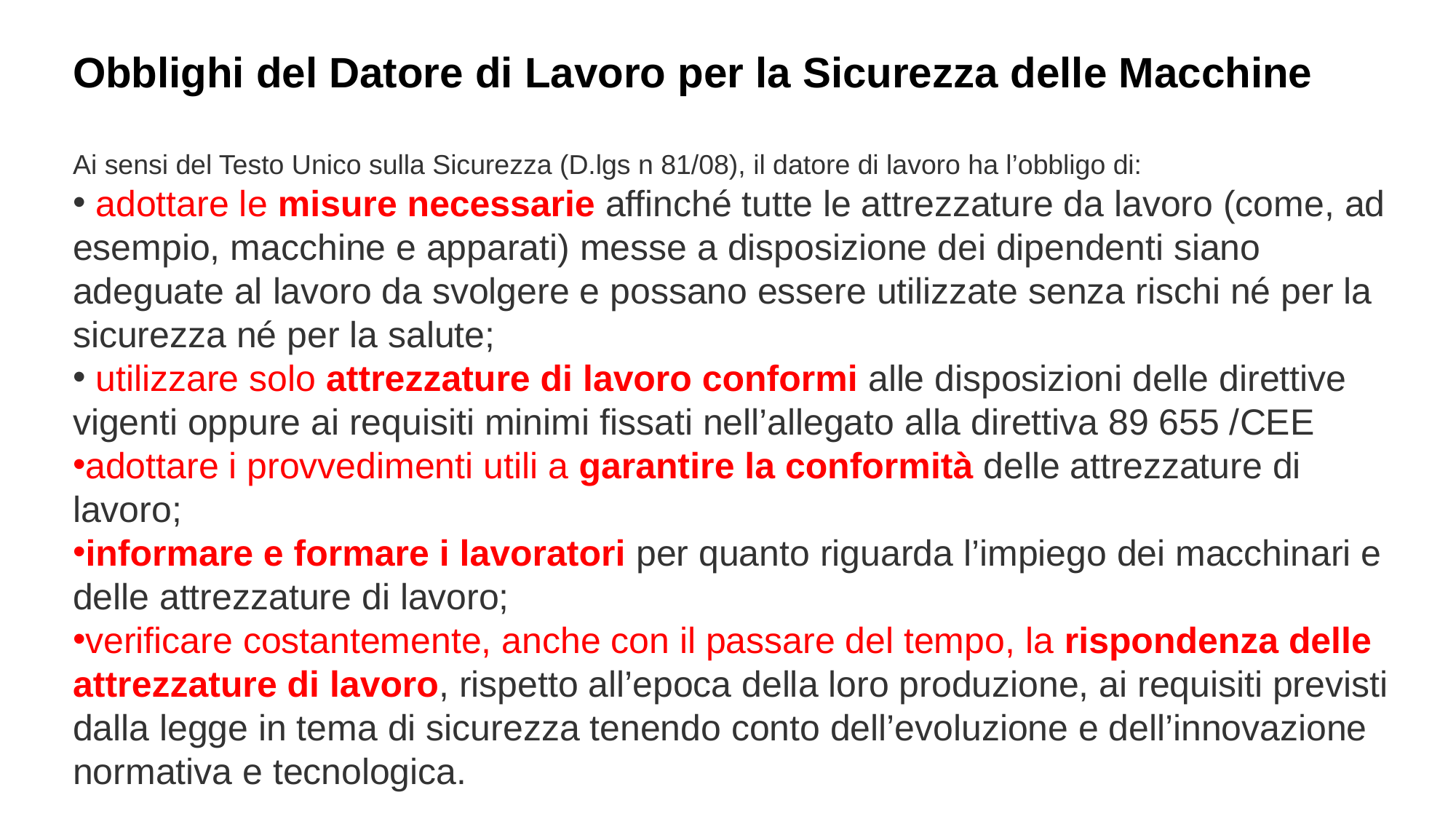

Obblighi del Datore di Lavoro per la Sicurezza delle Macchine

Ai sensi del Testo Unico sulla Sicurezza (D.lgs n 81/08), il datore di lavoro ha l’obbligo di:
 adottare le misure necessarie affinché tutte le attrezzature da lavoro (come, ad esempio, macchine e apparati) messe a disposizione dei dipendenti siano adeguate al lavoro da svolgere e possano essere utilizzate senza rischi né per la sicurezza né per la salute;
 utilizzare solo attrezzature di lavoro conformi alle disposizioni delle direttive vigenti oppure ai requisiti minimi fissati nell’allegato alla direttiva 89 655 /CEE
adottare i provvedimenti utili a garantire la conformità delle attrezzature di lavoro;
informare e formare i lavoratori per quanto riguarda l’impiego dei macchinari e delle attrezzature di lavoro;
verificare costantemente, anche con il passare del tempo, la rispondenza delle attrezzature di lavoro, rispetto all’epoca della loro produzione, ai requisiti previsti dalla legge in tema di sicurezza tenendo conto dell’evoluzione e dell’innovazione normativa e tecnologica.